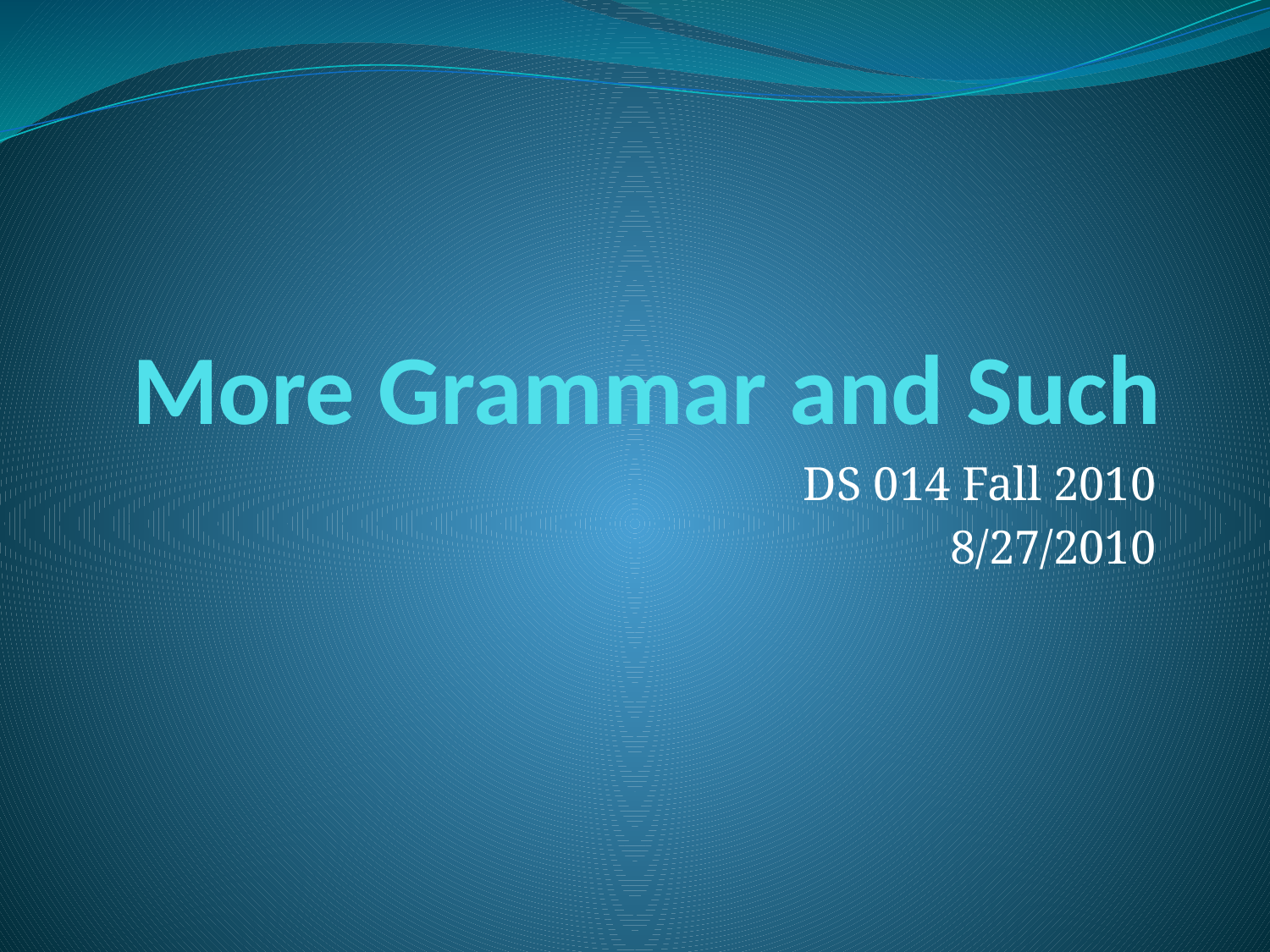

# More Grammar and Such
DS 014 Fall 2010
8/27/2010